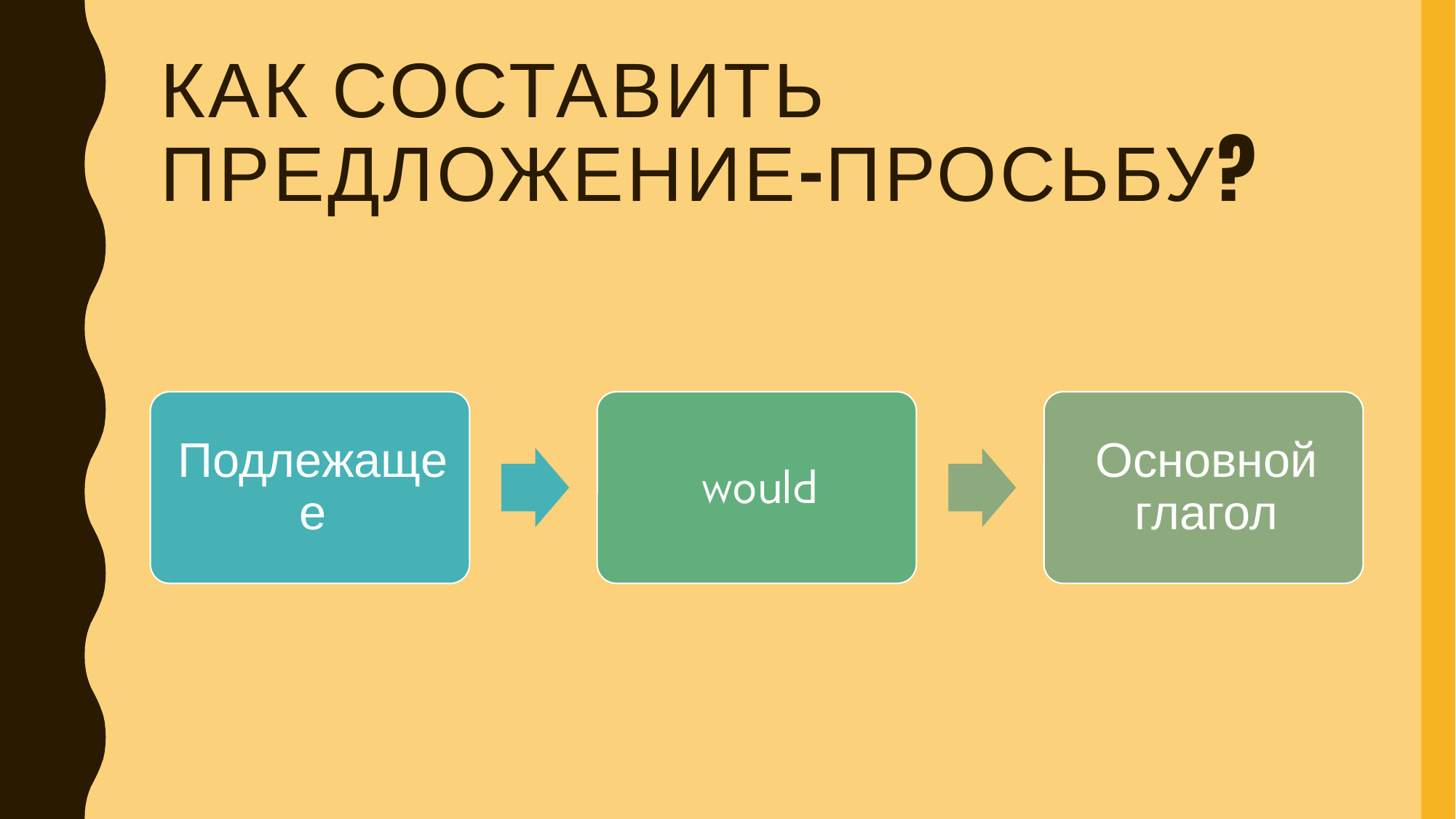

# Как составить предложение-просьбу?
Подлежащее

would

Основной глагол